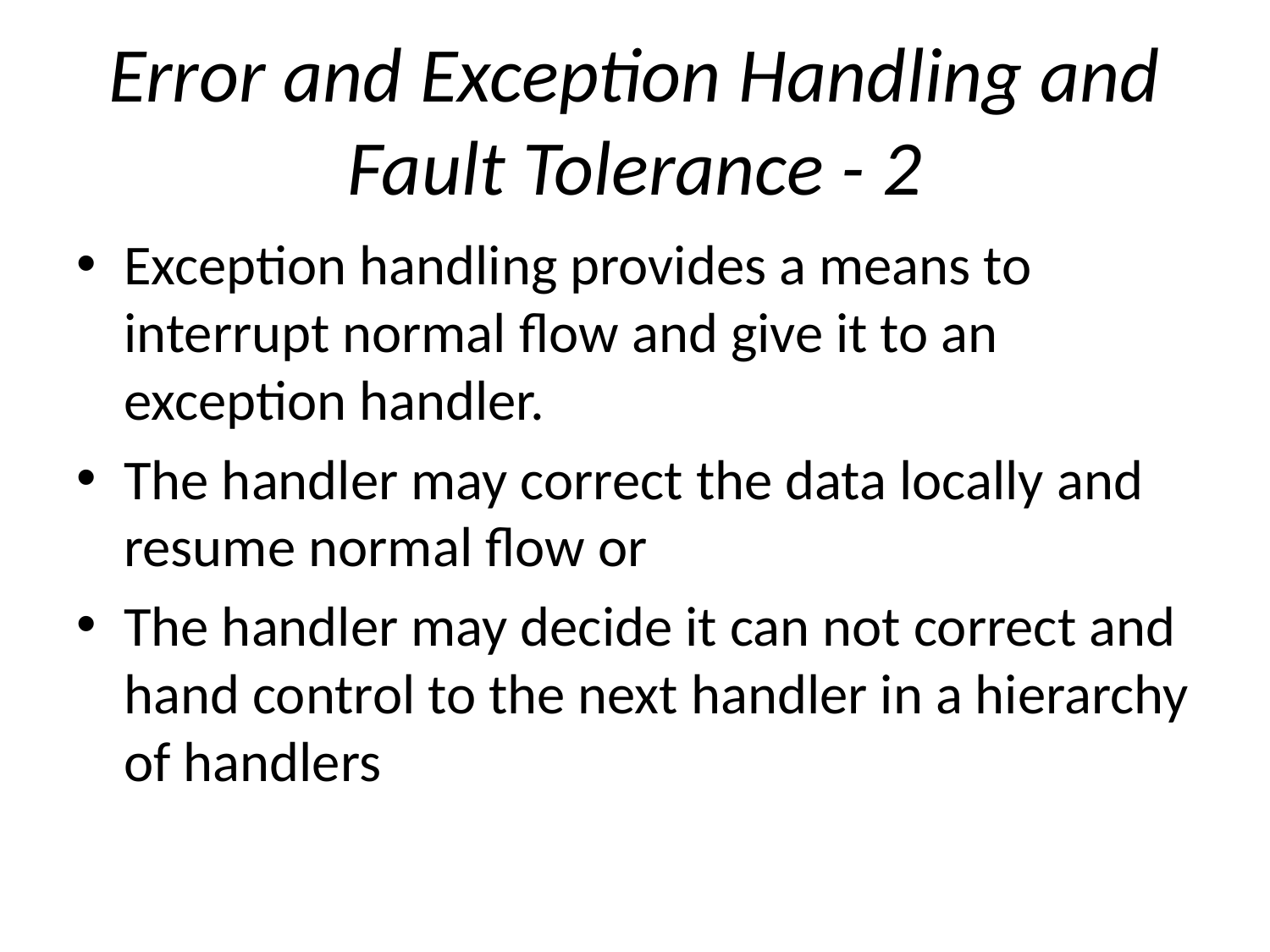

# Error and Exception Handling and Fault Tolerance - 2
Exception handling provides a means to interrupt normal flow and give it to an exception handler.
The handler may correct the data locally and resume normal flow or
The handler may decide it can not correct and hand control to the next handler in a hierarchy of handlers